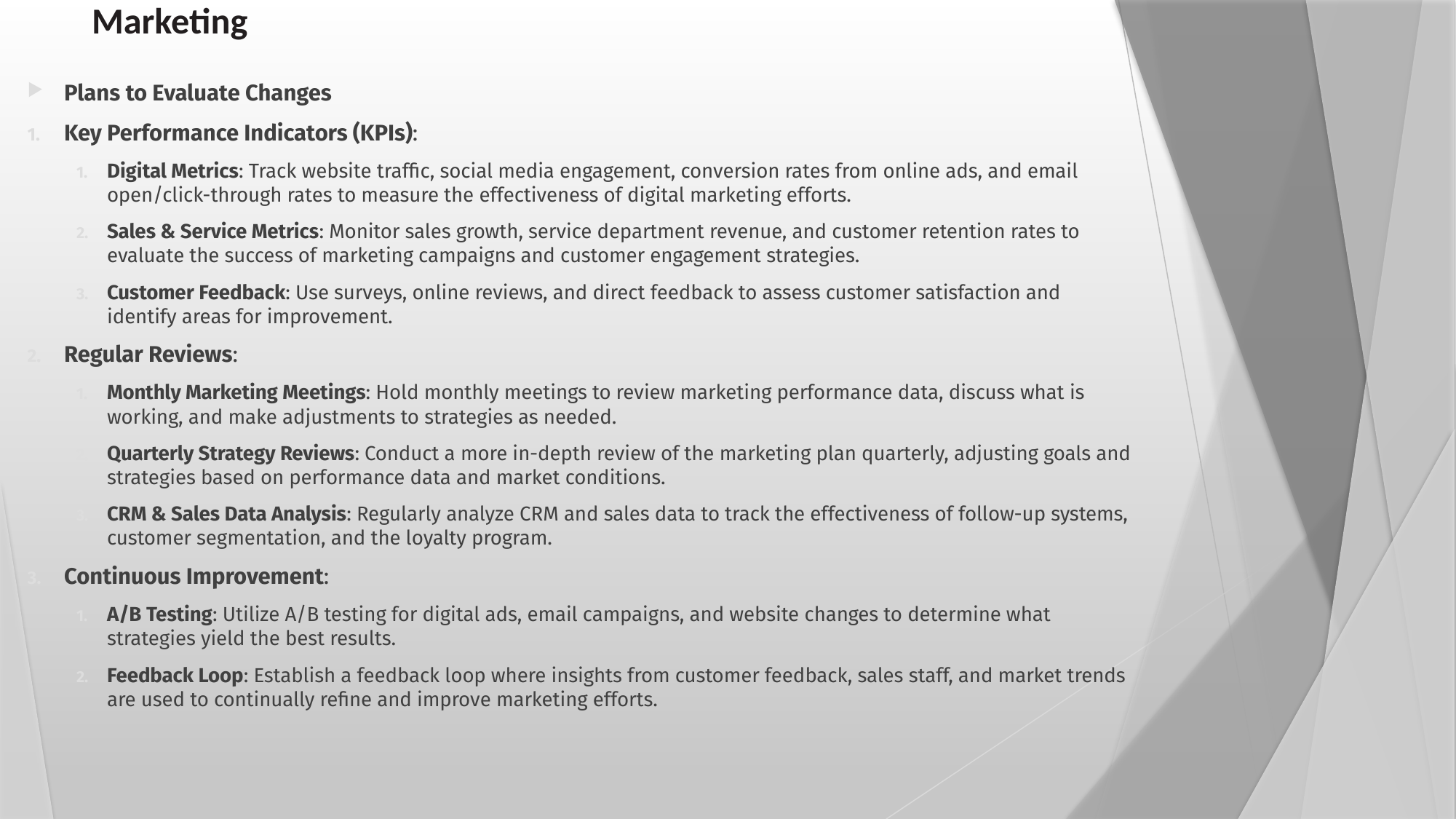

# Marketing

Plans to Evaluate Changes
Key Performance Indicators (KPIs):
Digital Metrics: Track website traffic, social media engagement, conversion rates from online ads, and email open/click-through rates to measure the effectiveness of digital marketing efforts.
Sales & Service Metrics: Monitor sales growth, service department revenue, and customer retention rates to evaluate the success of marketing campaigns and customer engagement strategies.
Customer Feedback: Use surveys, online reviews, and direct feedback to assess customer satisfaction and identify areas for improvement.
Regular Reviews:
Monthly Marketing Meetings: Hold monthly meetings to review marketing performance data, discuss what is working, and make adjustments to strategies as needed.
Quarterly Strategy Reviews: Conduct a more in-depth review of the marketing plan quarterly, adjusting goals and strategies based on performance data and market conditions.
CRM & Sales Data Analysis: Regularly analyze CRM and sales data to track the effectiveness of follow-up systems, customer segmentation, and the loyalty program.
Continuous Improvement:
A/B Testing: Utilize A/B testing for digital ads, email campaigns, and website changes to determine what strategies yield the best results.
Feedback Loop: Establish a feedback loop where insights from customer feedback, sales staff, and market trends are used to continually refine and improve marketing efforts.